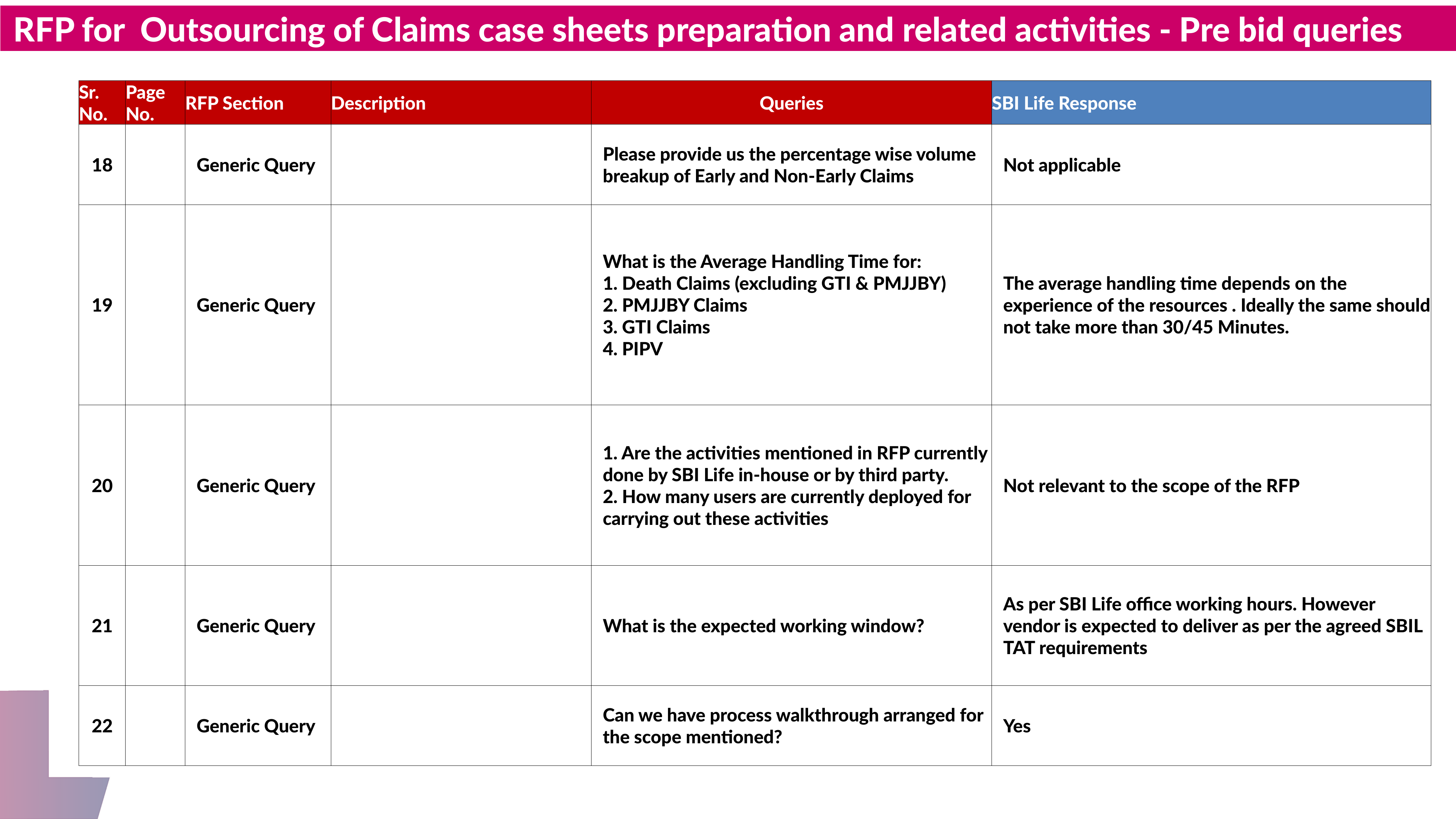

RFP for  Outsourcing of Claims case sheets preparation and related activities - Pre bid queries
| Sr. No. | Page No. | RFP Section | Description | Queries | SBI Life Response |
| --- | --- | --- | --- | --- | --- |
| 18 |  | Generic Query |  | Please provide us the percentage wise volume breakup of Early and Non-Early Claims | Not applicable |
| 19 |  | Generic Query |  | What is the Average Handling Time for: 1. Death Claims (excluding GTI & PMJJBY) 2. PMJJBY Claims 3. GTI Claims 4. PIPV | The average handling time depends on the experience of the resources . Ideally the same should not take more than 30/45 Minutes. |
| 20 |  | Generic Query |  | 1. Are the activities mentioned in RFP currently done by SBI Life in-house or by third party. 2. How many users are currently deployed for carrying out these activities | Not relevant to the scope of the RFP |
| 21 |  | Generic Query |  | What is the expected working window? | As per SBI Life office working hours. However vendor is expected to deliver as per the agreed SBIL TAT requirements |
| 22 |  | Generic Query |  | Can we have process walkthrough arranged for the scope mentioned? | Yes |